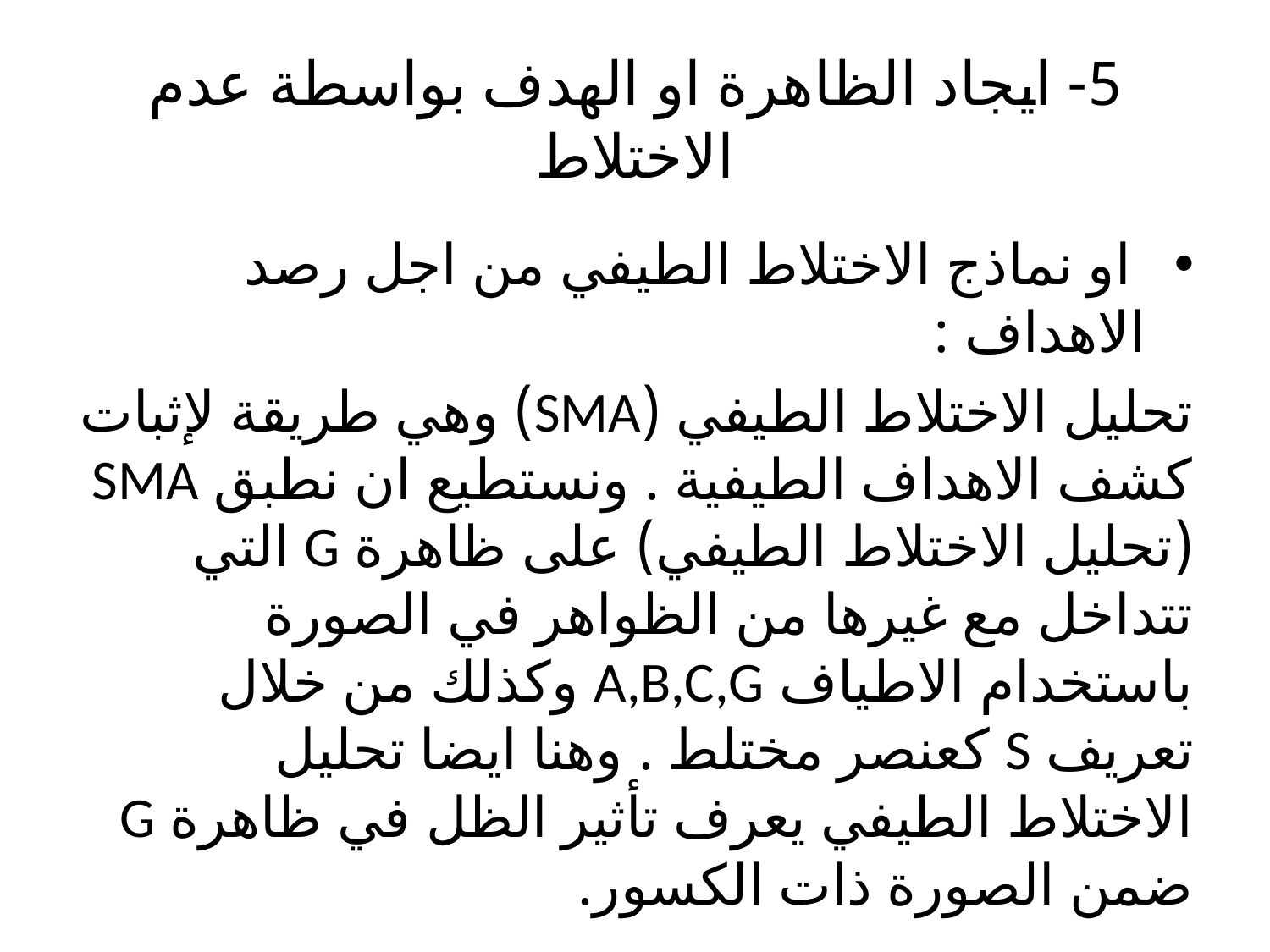

# 5- ايجاد الظاهرة او الهدف بواسطة عدم الاختلاط
 او نماذج الاختلاط الطيفي من اجل رصد الاهداف :
تحليل الاختلاط الطيفي (SMA) وهي طريقة لإثبات كشف الاهداف الطيفية . ونستطيع ان نطبق SMA (تحليل الاختلاط الطيفي) على ظاهرة G التي تتداخل مع غيرها من الظواهر في الصورة باستخدام الاطياف A,B,C,G وكذلك من خلال تعريف S كعنصر مختلط . وهنا ايضا تحليل الاختلاط الطيفي يعرف تأثير الظل في ظاهرة G ضمن الصورة ذات الكسور.